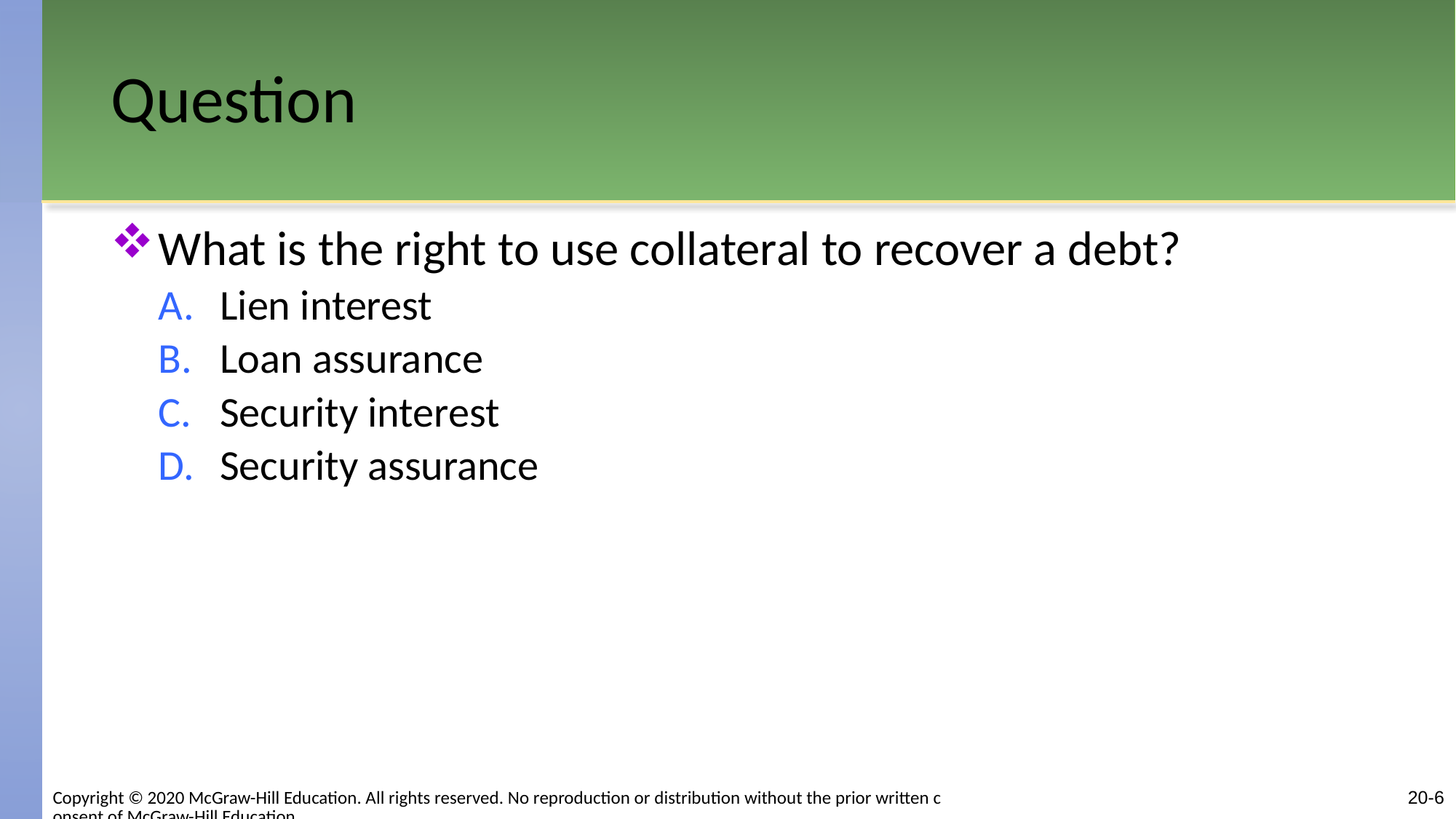

# Question
What is the right to use collateral to recover a debt?
Lien interest
Loan assurance
Security interest
Security assurance

Copyright © 2020 McGraw-Hill Education. All rights reserved. No reproduction or distribution without the prior written consent of McGraw-Hill Education.
20-6